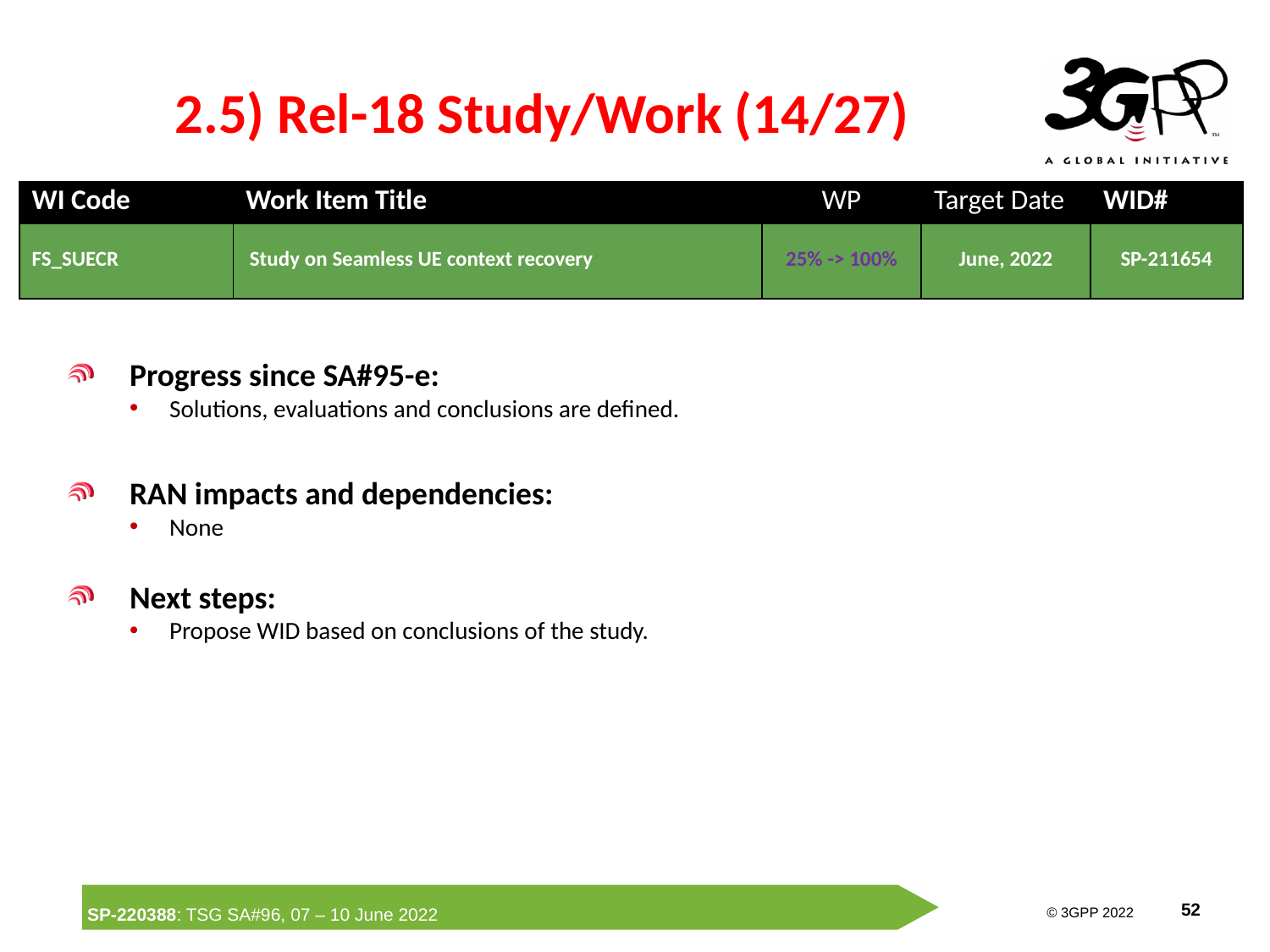

# 2.5) Rel-18 Study/Work (14/27)
| WI Code | Work Item Title | WP | Target Date | WID# |
| --- | --- | --- | --- | --- |
| FS\_SUECR | Study on Seamless UE context recovery | 25% -> 100% | June, 2022 | SP-211654 |
Progress since SA#95-e:
Solutions, evaluations and conclusions are defined.

RAN impacts and dependencies:
None

Next steps:
Propose WID based on conclusions of the study.